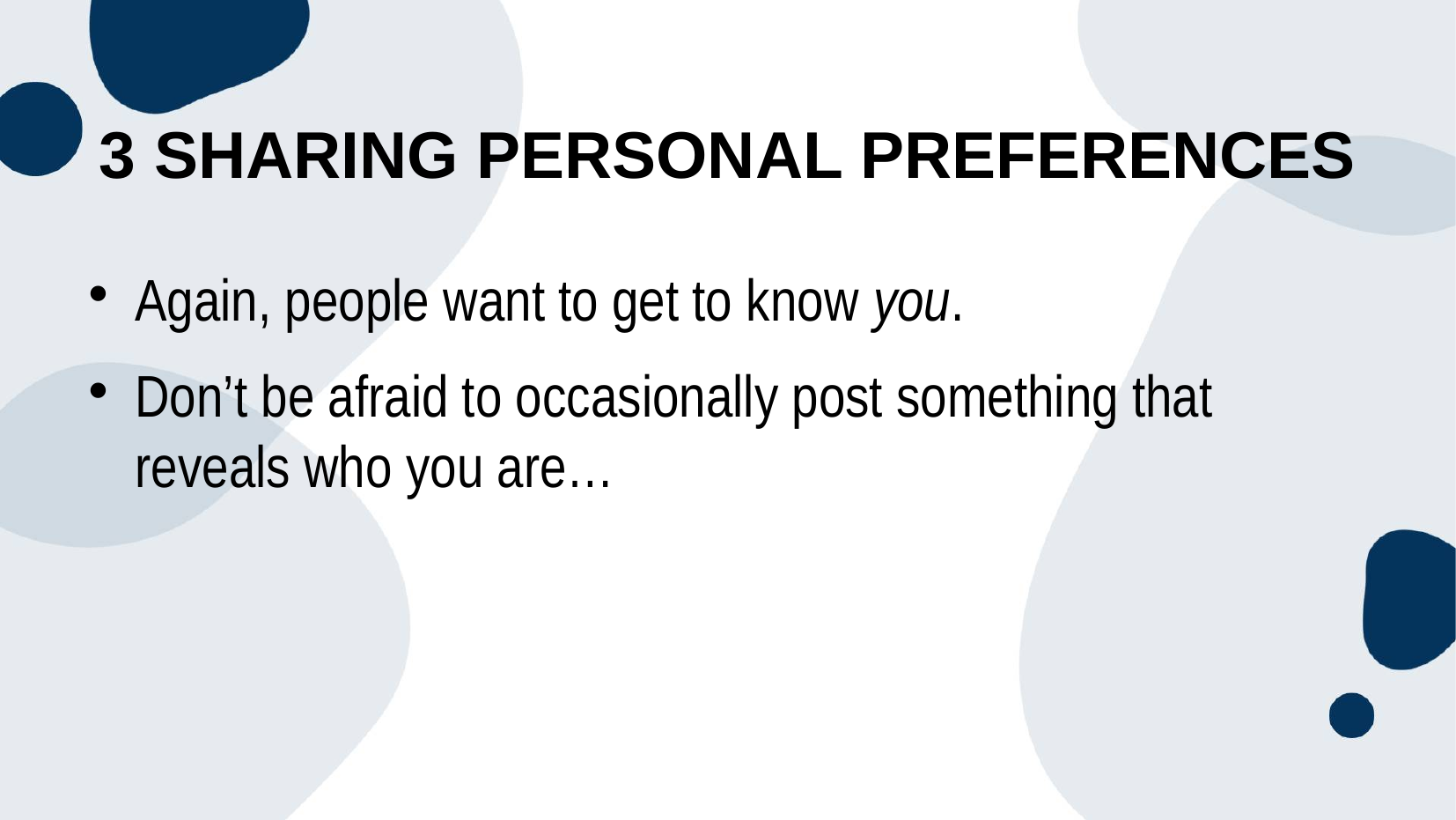

3 Sharing Personal Preferences
Again, people want to get to know you.
Don’t be afraid to occasionally post something that reveals who you are…